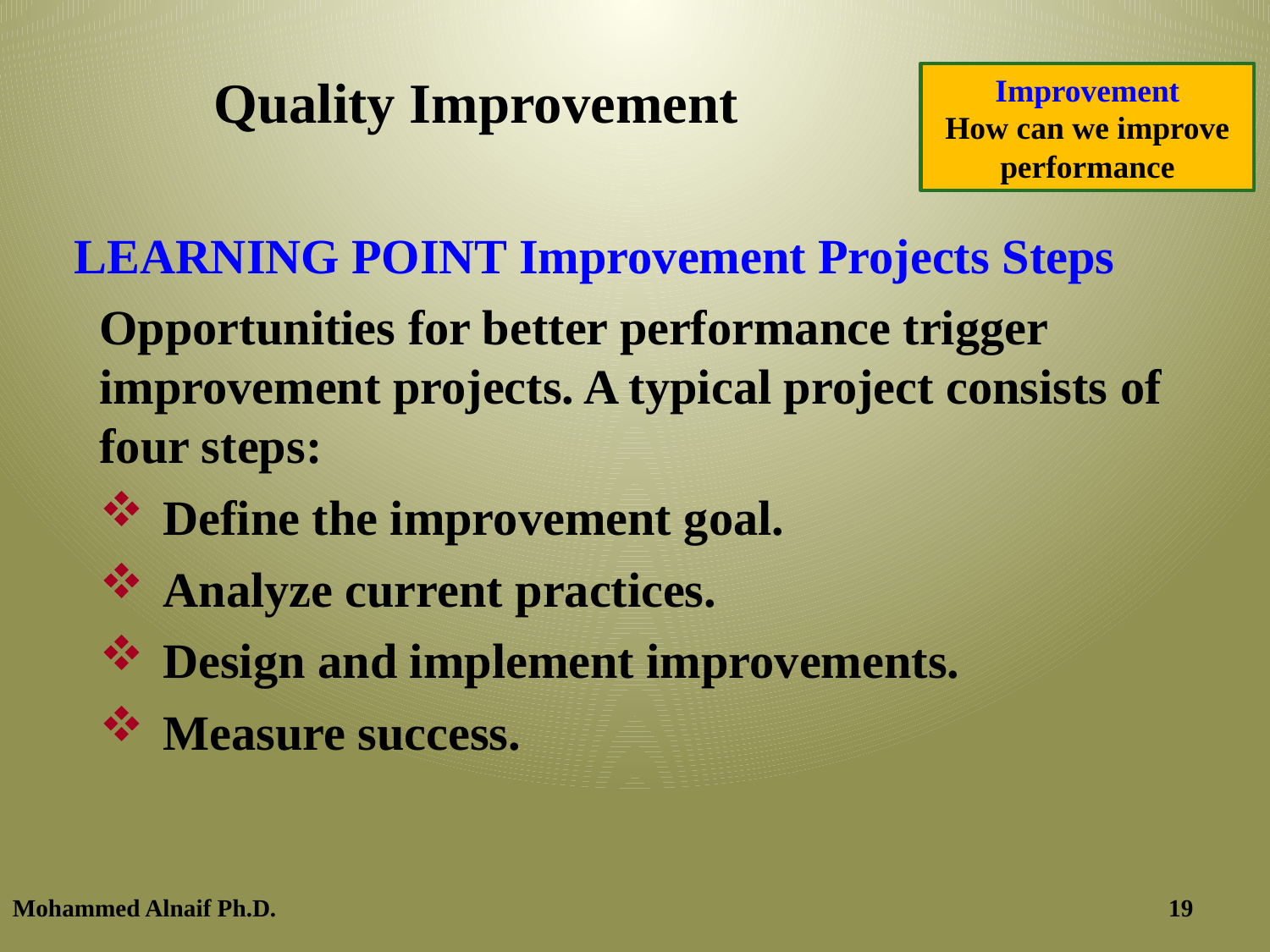

# Quality Improvement
Improvement
How can we improve performance
LEARNING POINT Improvement Projects Steps
Opportunities for better performance trigger improvement projects. A typical project consists of four steps:
Define the improvement goal.
Analyze current practices.
Design and implement improvements.
Measure success.
Mohammed Alnaif Ph.D.
11/20/2016
19